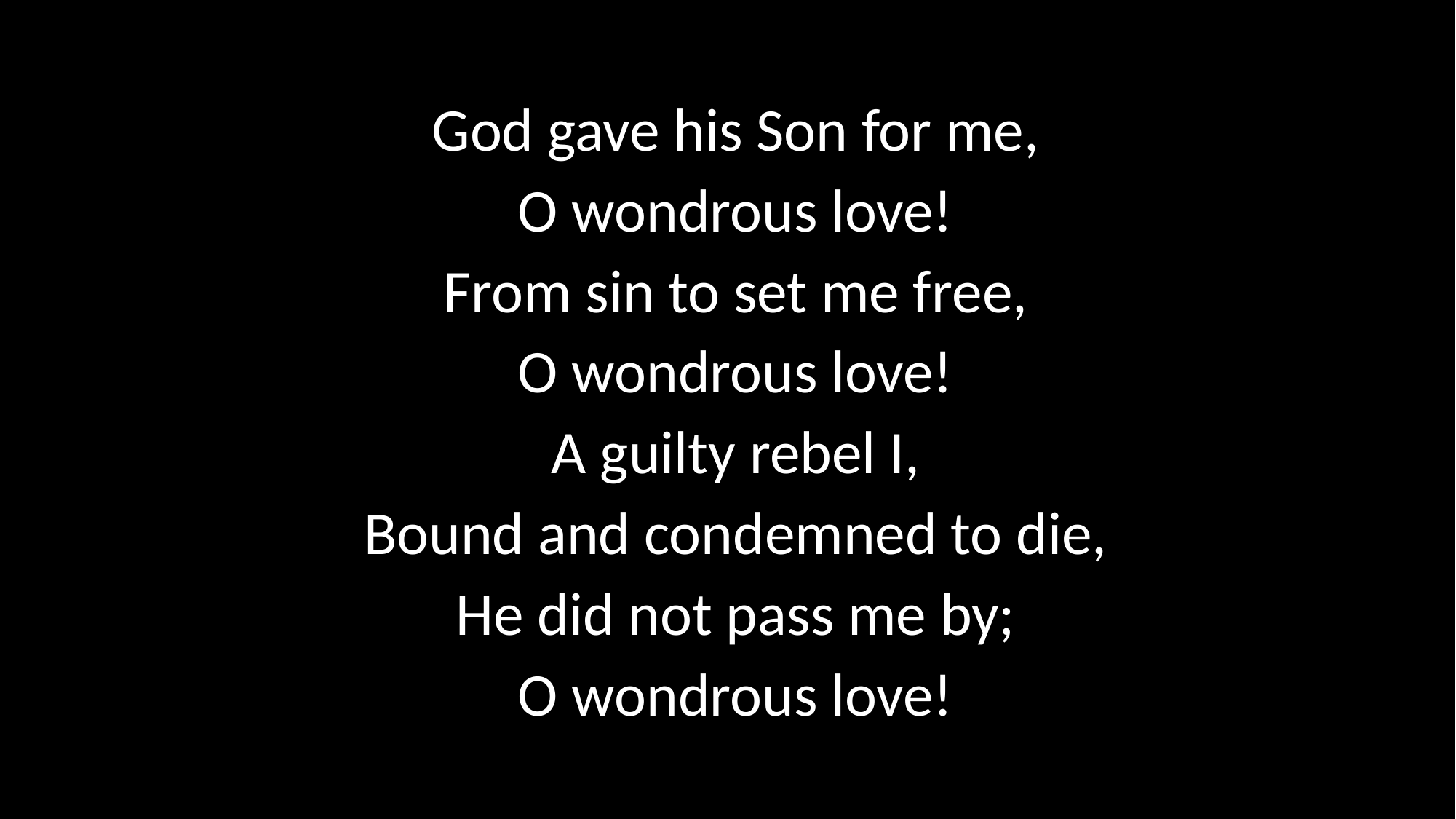

God gave his Son for me,
O wondrous love!
From sin to set me free,
O wondrous love!
A guilty rebel I,
Bound and condemned to die,
He did not pass me by;
O wondrous love!